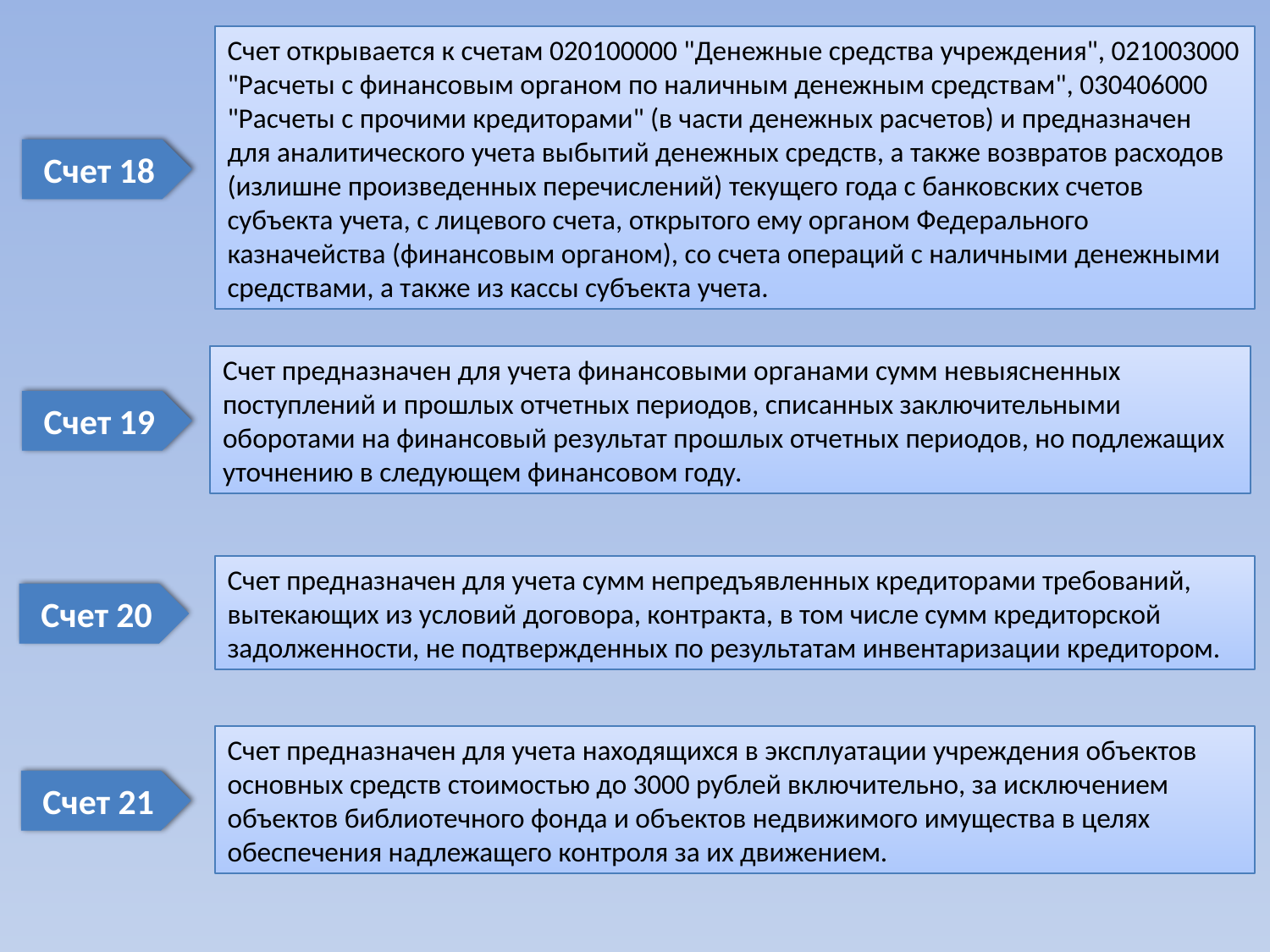

Счет открывается к счетам 020100000 "Денежные средства учреждения", 021003000 "Расчеты с финансовым органом по наличным денежным средствам", 030406000 "Расчеты с прочими кредиторами" (в части денежных расчетов) и предназначен для аналитического учета выбытий денежных средств, а также возвратов расходов (излишне произведенных перечислений) текущего года с банковских счетов субъекта учета, с лицевого счета, открытого ему органом Федерального казначейства (финансовым органом), со счета операций с наличными денежными средствами, а также из кассы субъекта учета.
Счет 18
Счет предназначен для учета финансовыми органами сумм невыясненных поступлений и прошлых отчетных периодов, списанных заключительными оборотами на финансовый результат прошлых отчетных периодов, но подлежащих уточнению в следующем финансовом году.
Счет 19
Счет предназначен для учета сумм непредъявленных кредиторами требований, вытекающих из условий договора, контракта, в том числе сумм кредиторской задолженности, не подтвержденных по результатам инвентаризации кредитором.
Счет 20
Счет предназначен для учета находящихся в эксплуатации учреждения объектов основных средств стоимостью до 3000 рублей включительно, за исключением объектов библиотечного фонда и объектов недвижимого имущества в целях обеспечения надлежащего контроля за их движением.
Счет 21